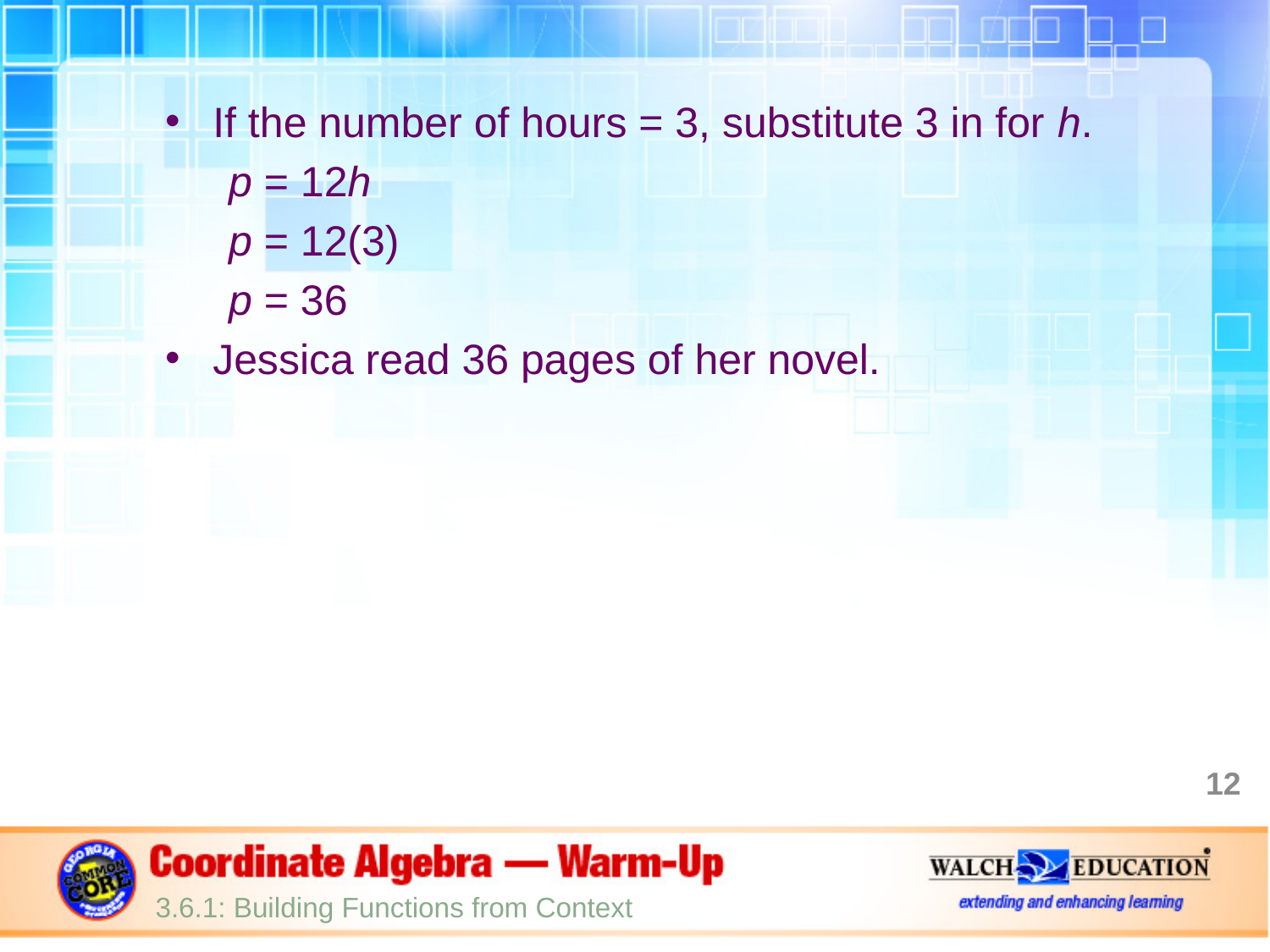

If the number of hours = 3, substitute 3 in for h.
p = 12h
p = 12(3)
p = 36
Jessica read 36 pages of her novel.

12
3.6.1: Building Functions from Context